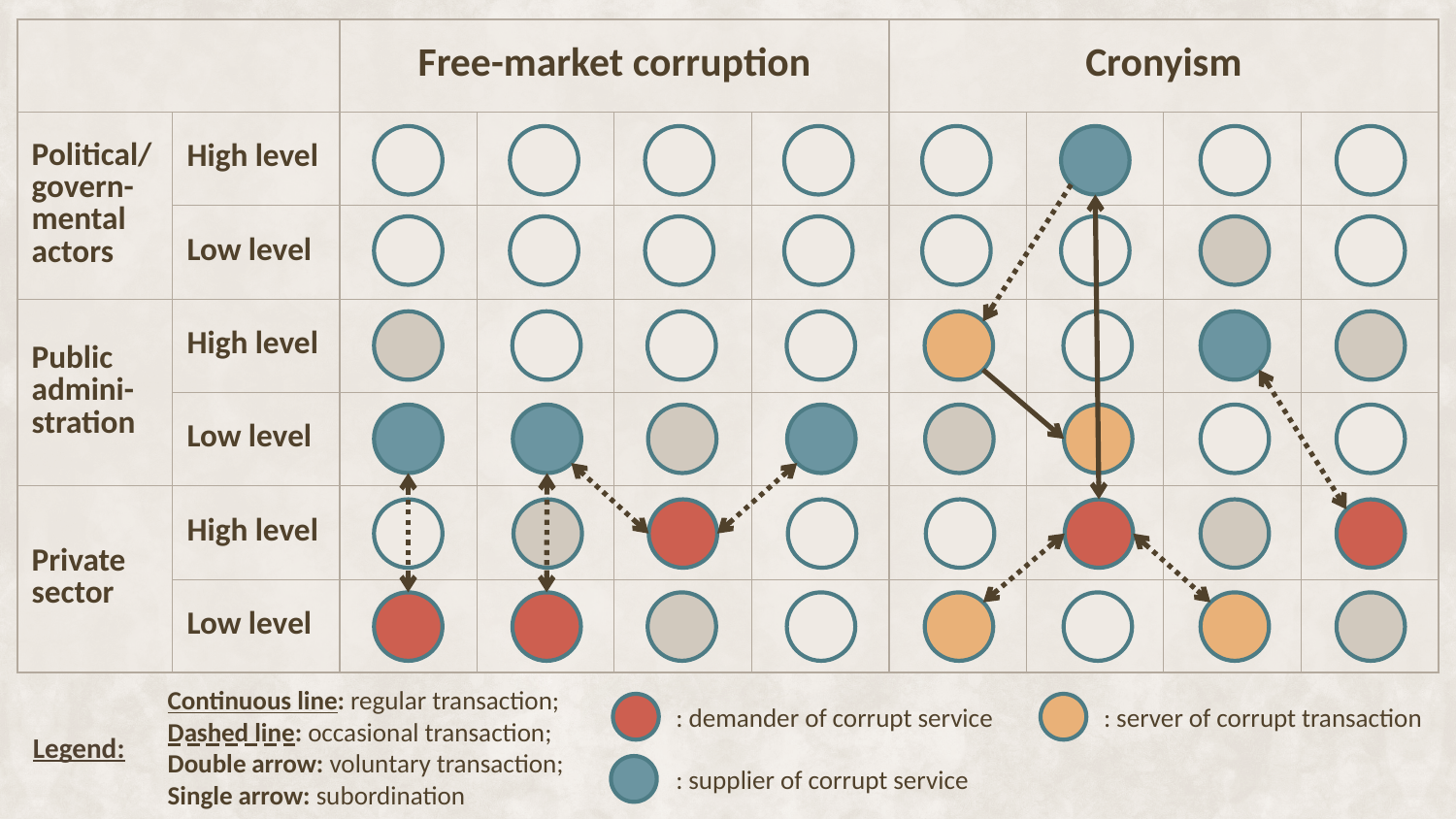

|  |  | Free-market corruption |  |  |  | Cronyism |  |  |  |
| --- | --- | --- | --- | --- | --- | --- | --- | --- | --- |
| Political/ govern-mental actors | High level |  |  |  |  |  |  |  |  |
|  | Low level |  |  |  |  |  |  |  |  |
| Public admini-stration | High level |  |  |  |  |  |  |  |  |
|  | Low level |  |  |  |  |  |  |  |  |
| Private sector | High level |  |  |  |  |  |  |  |  |
|  | Low level |  |  |  |  |  |  |  |  |

Continuous line: regular transaction;
Dashed line: occasional transaction;
Double arrow: voluntary transaction;
Single arrow: subordination
: demander of corrupt service
: server of corrupt transaction

Legend:
: supplier of corrupt service